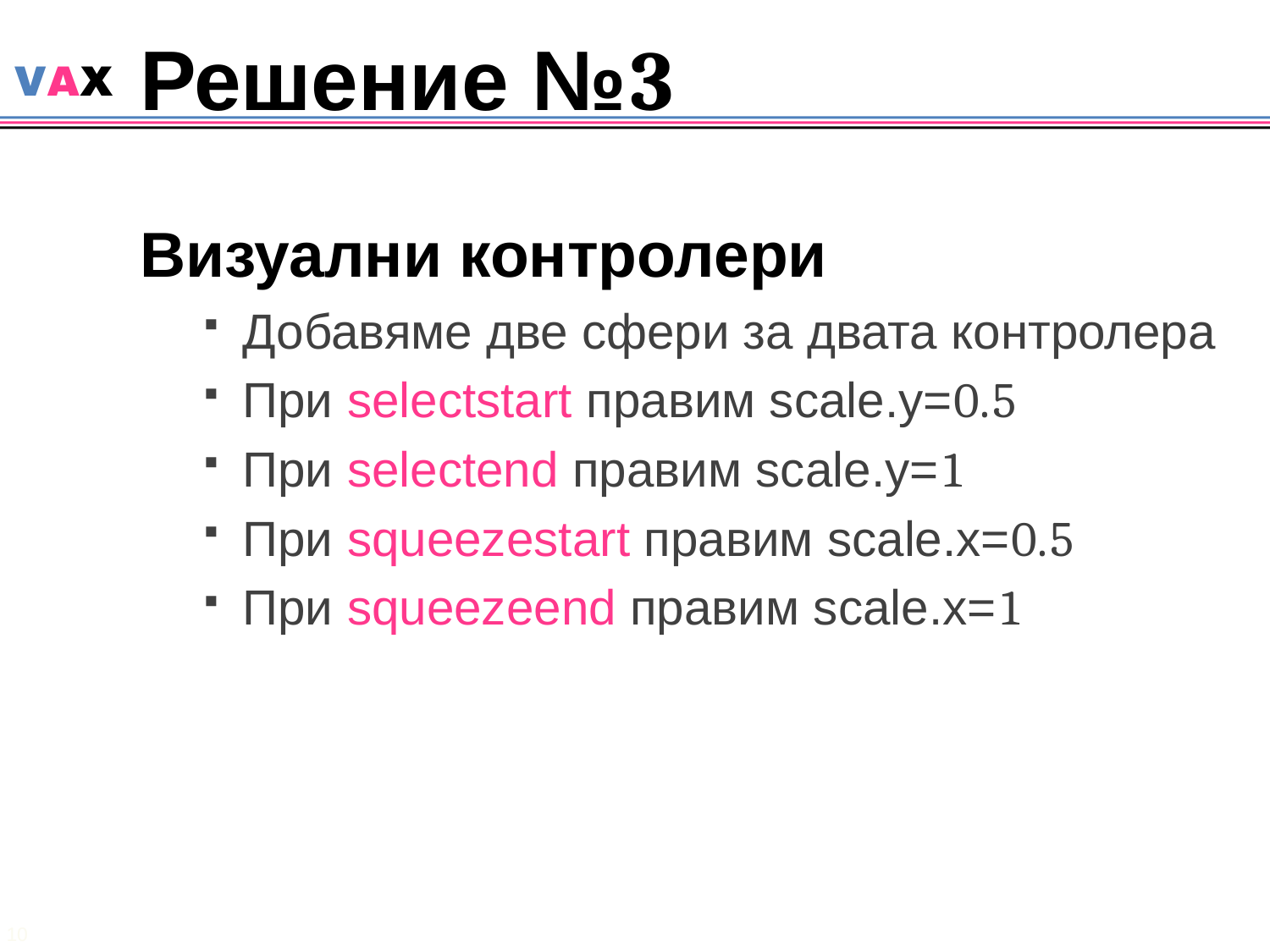

# Решение №3
Визуални контролери
Добавяме две сфери за двата контролера
При selectstart правим scale.y=0.5
При selectend правим scale.y=1
При squeezestart правим scale.x=0.5
При squeezeend правим scale.x=1